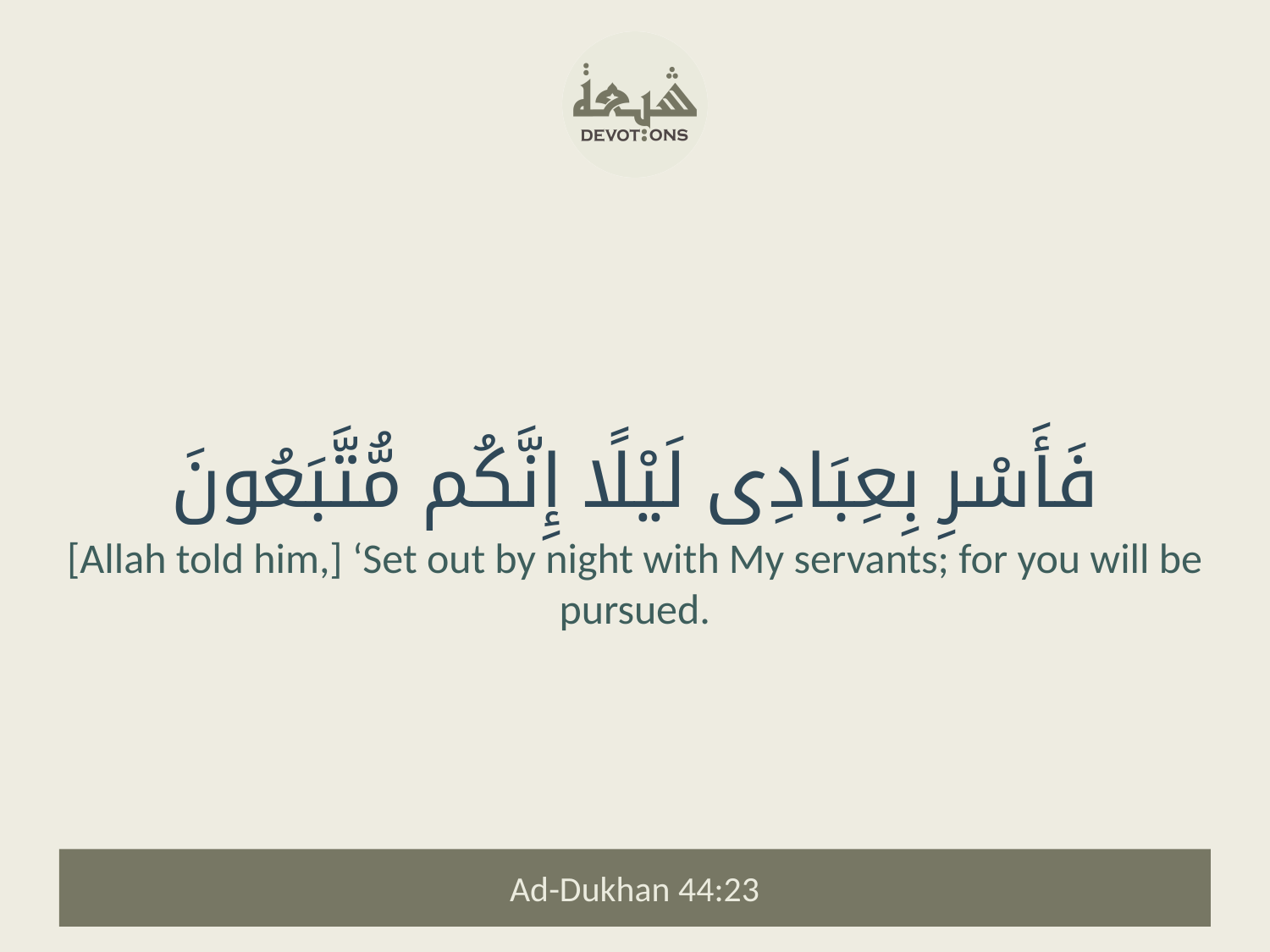

فَأَسْرِ بِعِبَادِى لَيْلًا إِنَّكُم مُّتَّبَعُونَ
[Allah told him,] ‘Set out by night with My servants; for you will be pursued.
Ad-Dukhan 44:23